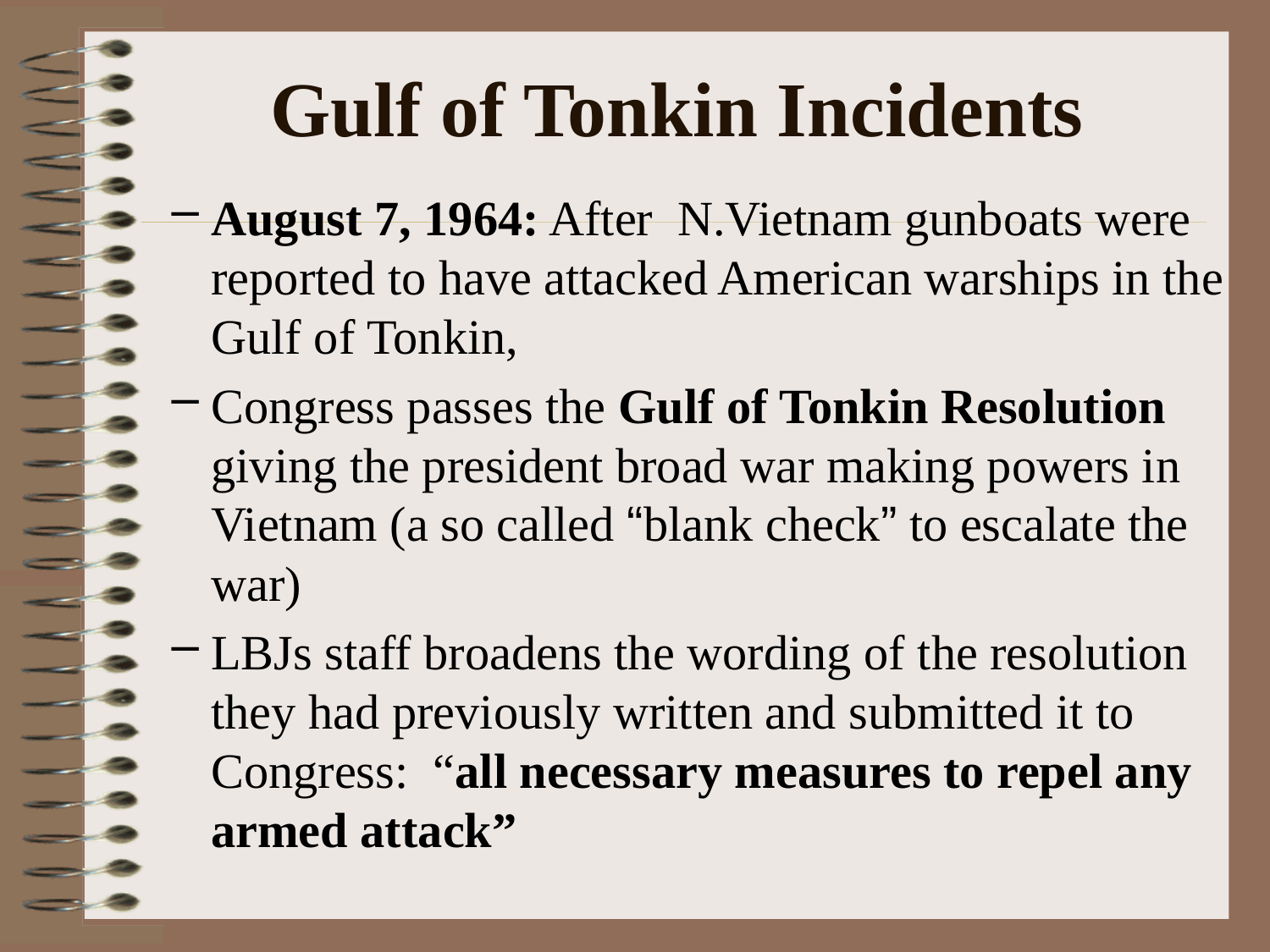

# Gulf of Tonkin Incidents
August 7, 1964: After  N.Vietnam gunboats were reported to have attacked American warships in the Gulf of Tonkin,
Congress passes the Gulf of Tonkin Resolution giving the president broad war making powers in Vietnam (a so called “blank check” to escalate the war)
LBJs staff broadens the wording of the resolution they had previously written and submitted it to Congress:  “all necessary measures to repel any armed attack”